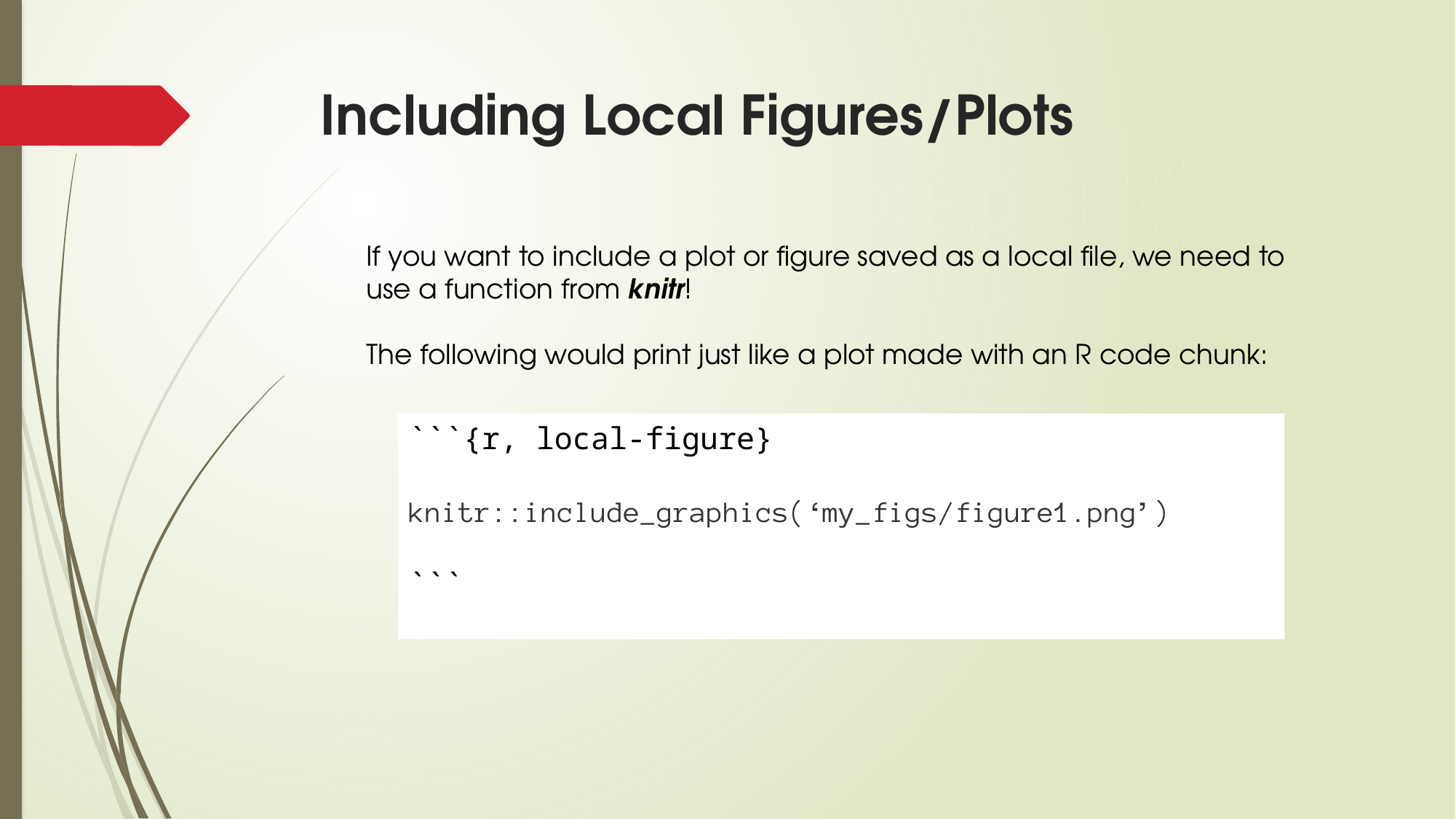

# Including Local Figures/Plots
If you want to include a plot or figure saved as a local file, we need to use a function from knitr!

The following would print just like a plot made with an R code chunk:
```{r, local-figure}

knitr::include_graphics(‘my_figs/figure1.png’)

```